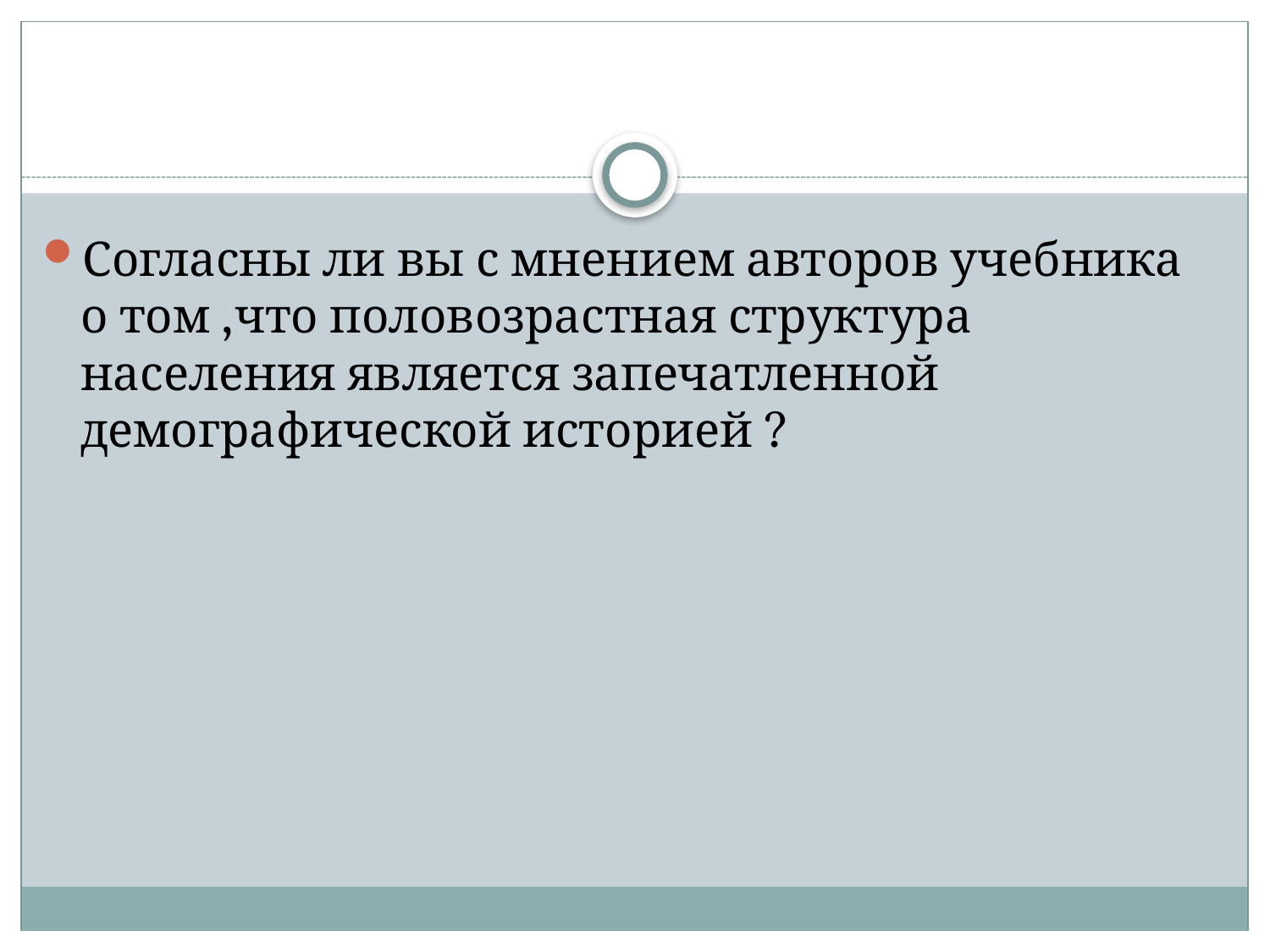

#
Согласны ли вы с мнением авторов учебника о том ,что половозрастная структура населения является запечатленной демографической историей ?